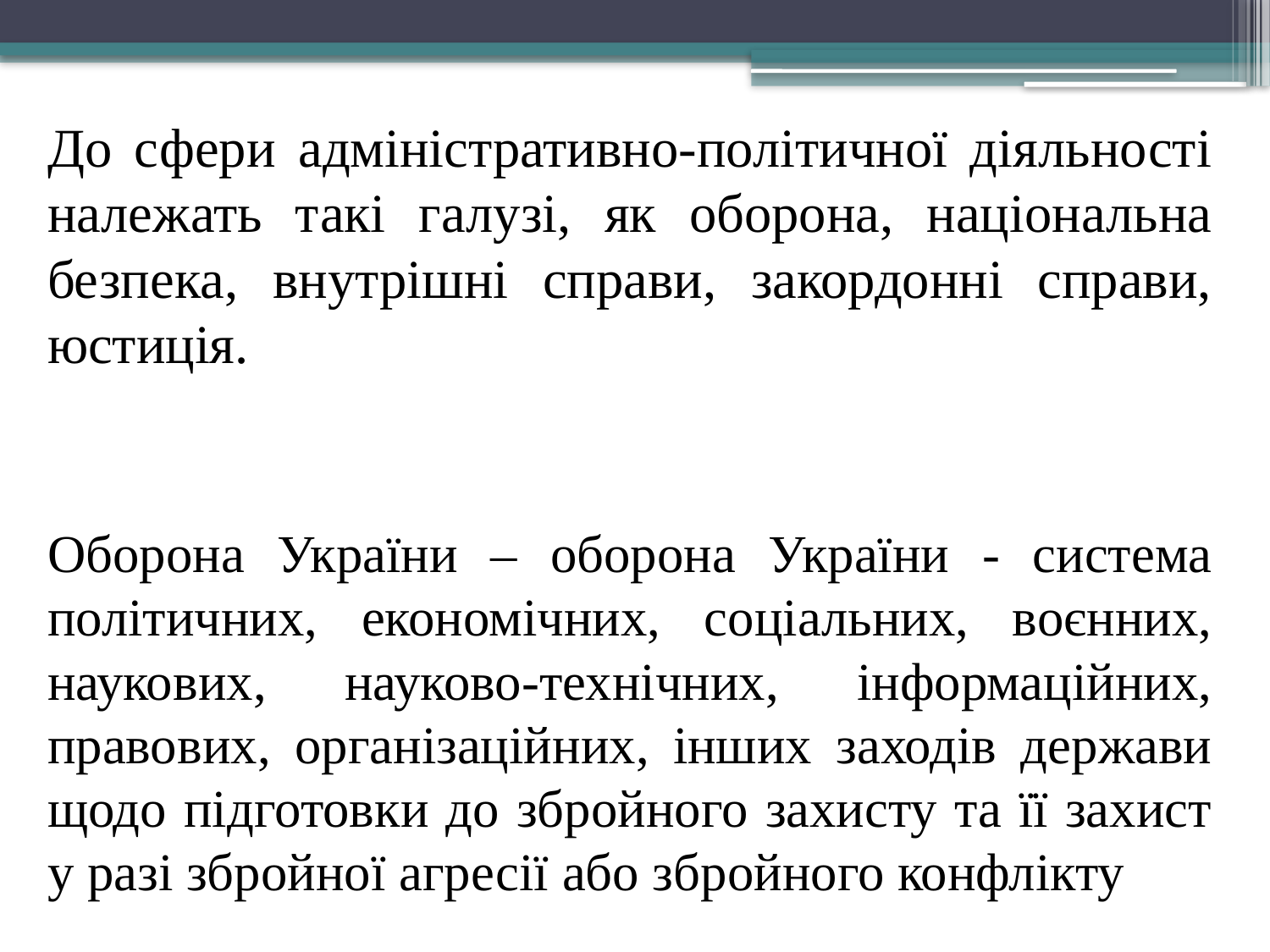

До сфери адміністративно-політичної діяльності належать такі галузі, як оборона, національна безпека, внутрішні справи, закордонні справи, юстиція.

Оборона України – оборона України - система політичних, економічних, соціальних, воєнних, наукових, науково-технічних, інформаційних, правових, організаційних, інших заходів держави щодо підготовки до збройного захисту та її захист у разі збройної агресії або збройного конфлікту